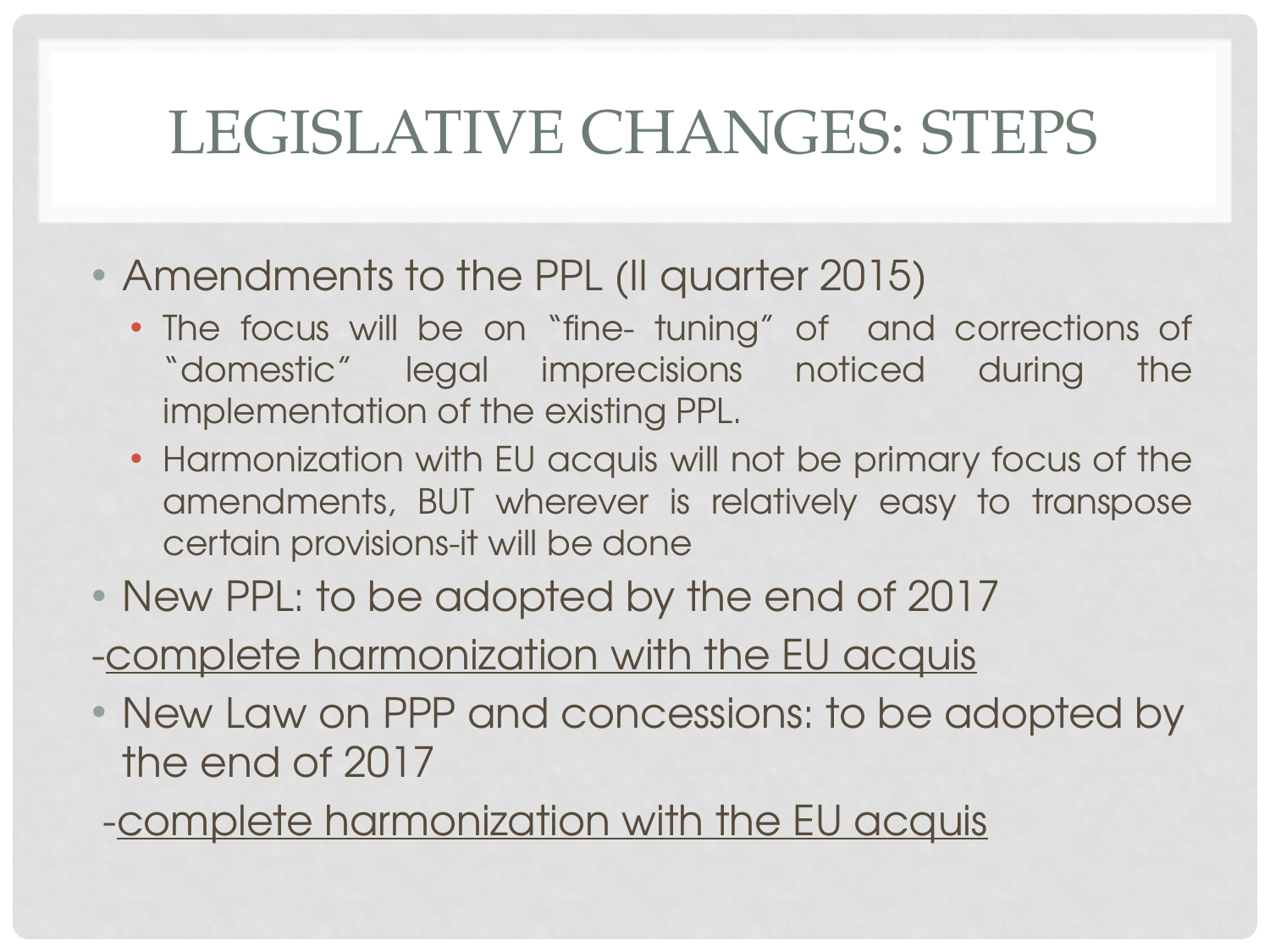

# LEGISLATIVE changes: STEPS
Amendments to the PPL (II quarter 2015)
The focus will be on “fine- tuning” of  and corrections of “domestic” legal imprecisions noticed during the implementation of the existing PPL.
Harmonization with EU acquis will not be primary focus of the amendments, BUT wherever is relatively easy to transpose certain provisions-it will be done
New PPL: to be adopted by the end of 2017
	-complete harmonization with the EU acquis
New Law on PPP and concessions: to be adopted by the end of 2017
	 -complete harmonization with the EU acquis